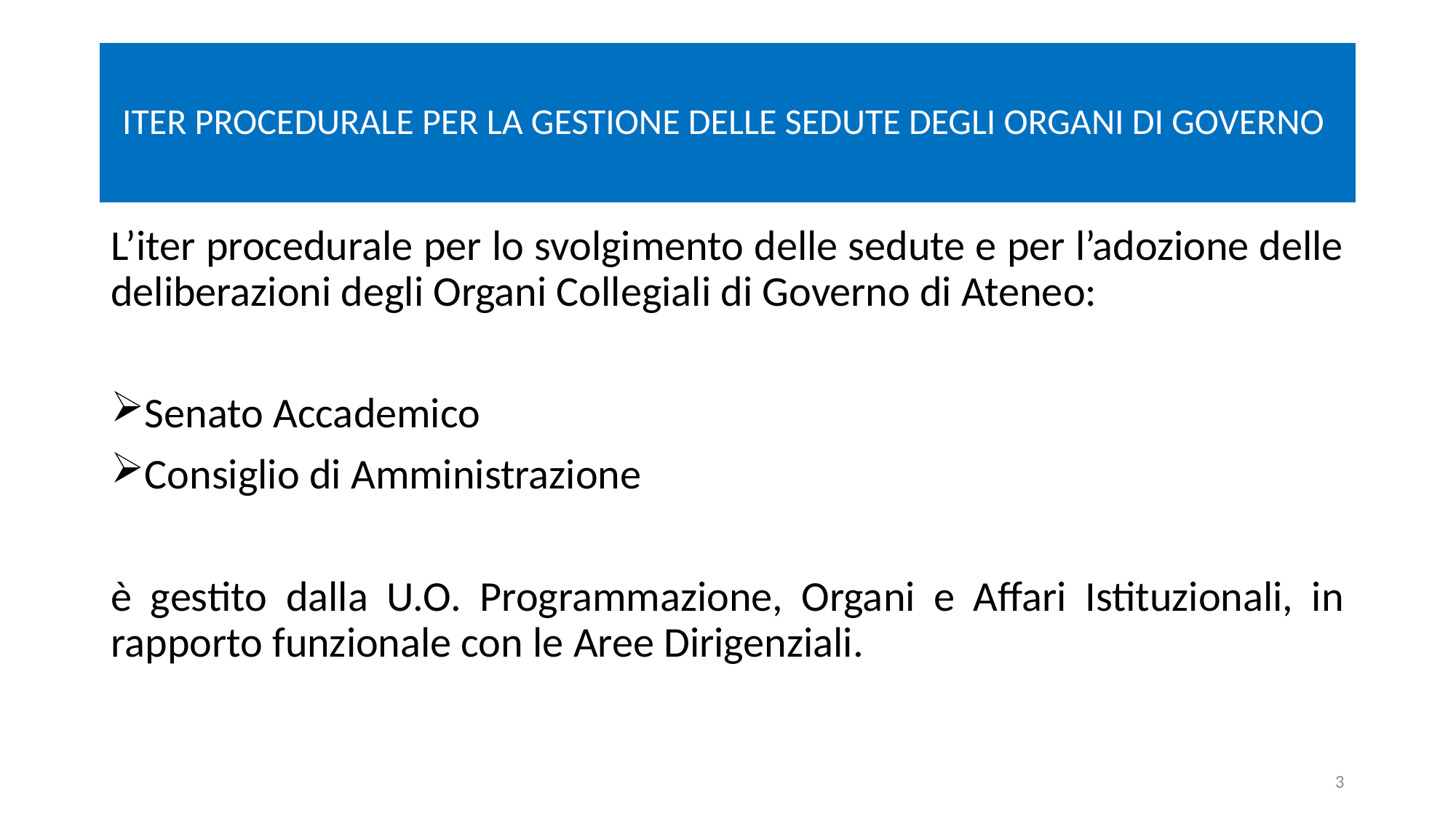

# ITER PROCEDURALE PER LA GESTIONE DELLE SEDUTE DEGLI ORGANI DI GOVERNO
L’iter procedurale per lo svolgimento delle sedute e per l’adozione delle deliberazioni degli Organi Collegiali di Governo di Ateneo:

Senato Accademico
Consiglio di Amministrazione

è gestito dalla U.O. Programmazione, Organi e Affari Istituzionali, in rapporto funzionale con le Aree Dirigenziali.
3